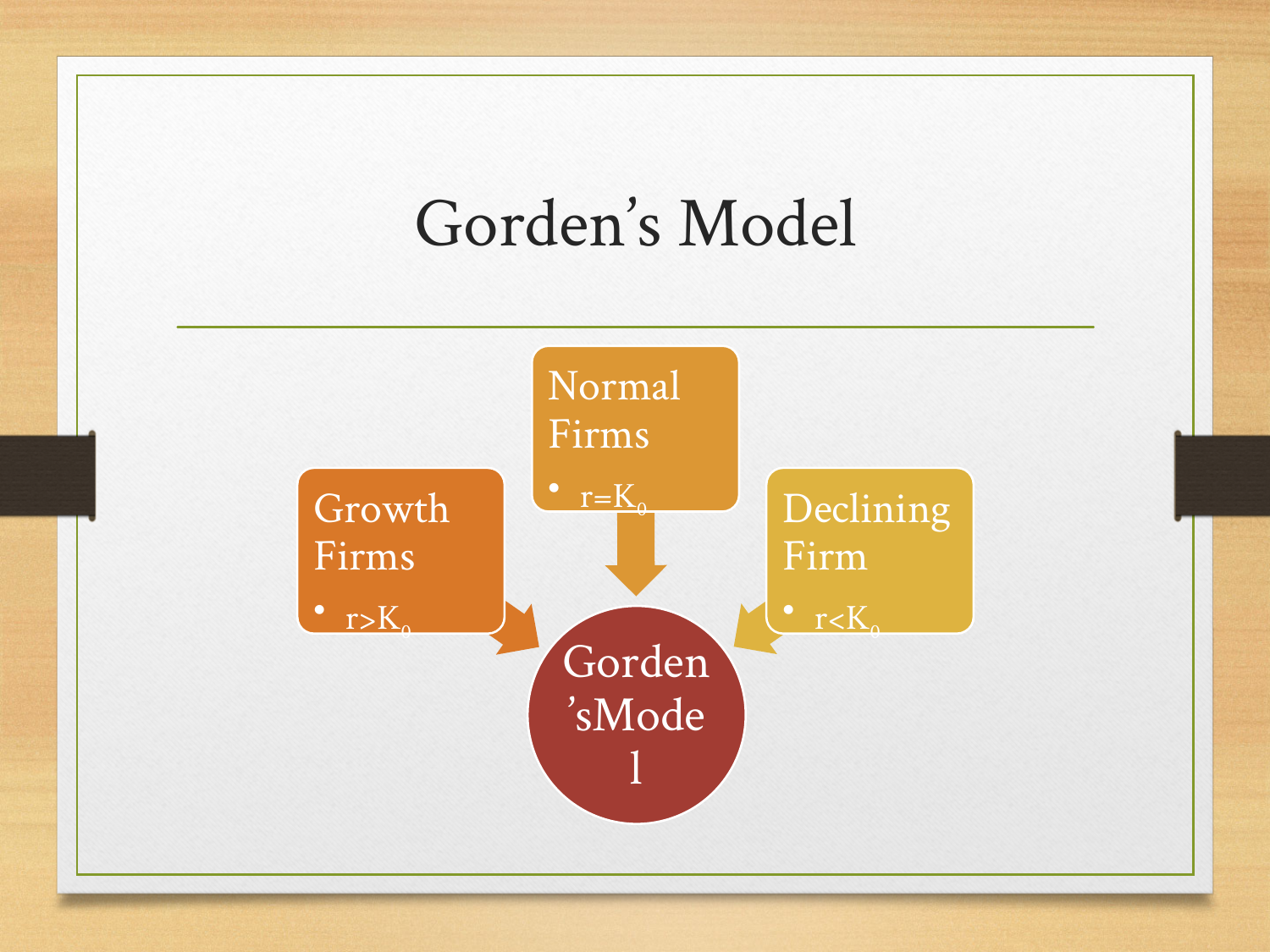

# Gorden’s Model
Gorden’sModel
Growth Firms
r>K0
Normal Firms
r=K0
Declining Firm
r<K0